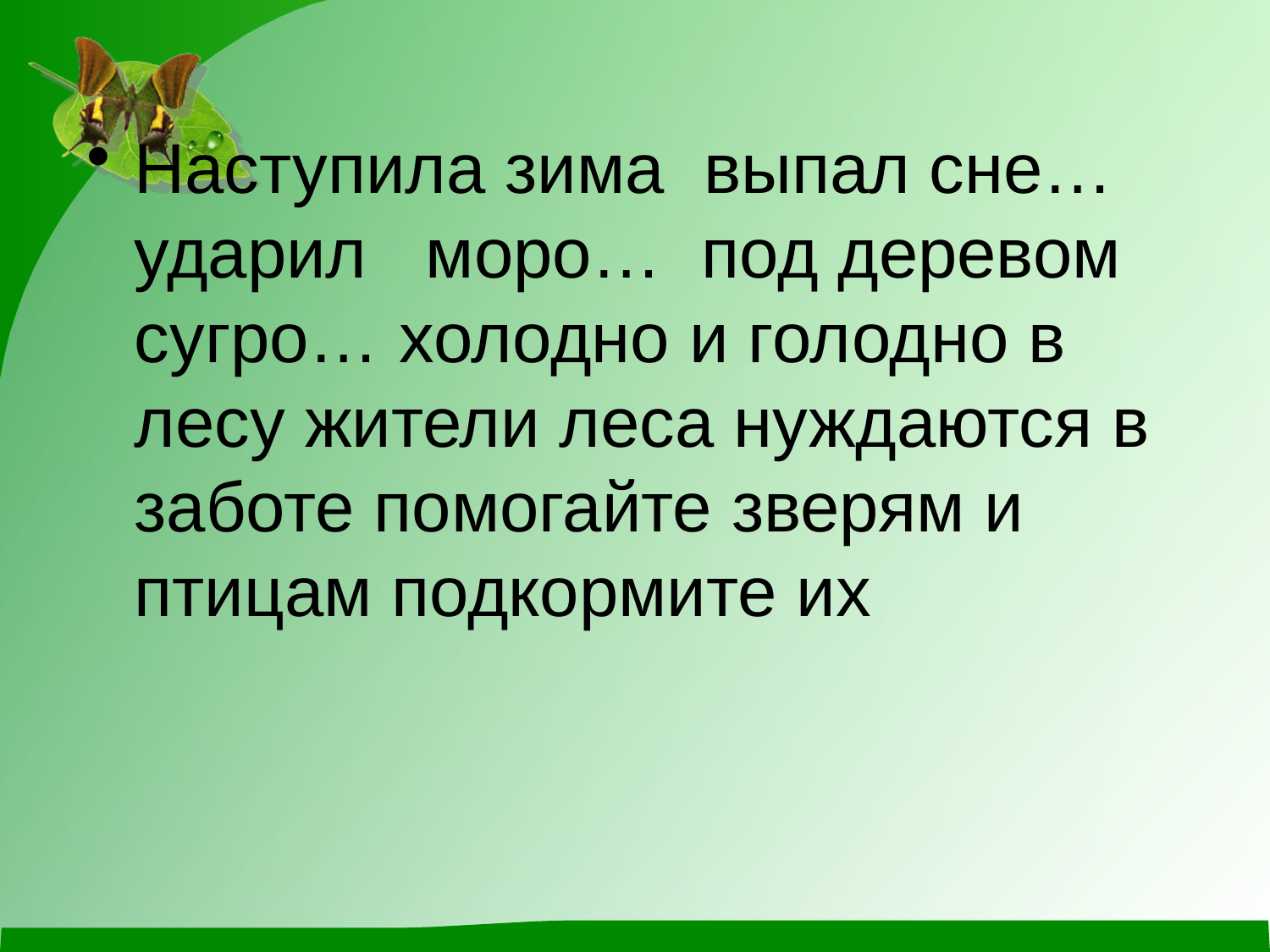

#
Наступила зима  выпал сне… ударил   моро…  под деревом сугро… холодно и голодно в лесу жители леса нуждаются в заботе помогайте зверям и птицам подкормите их